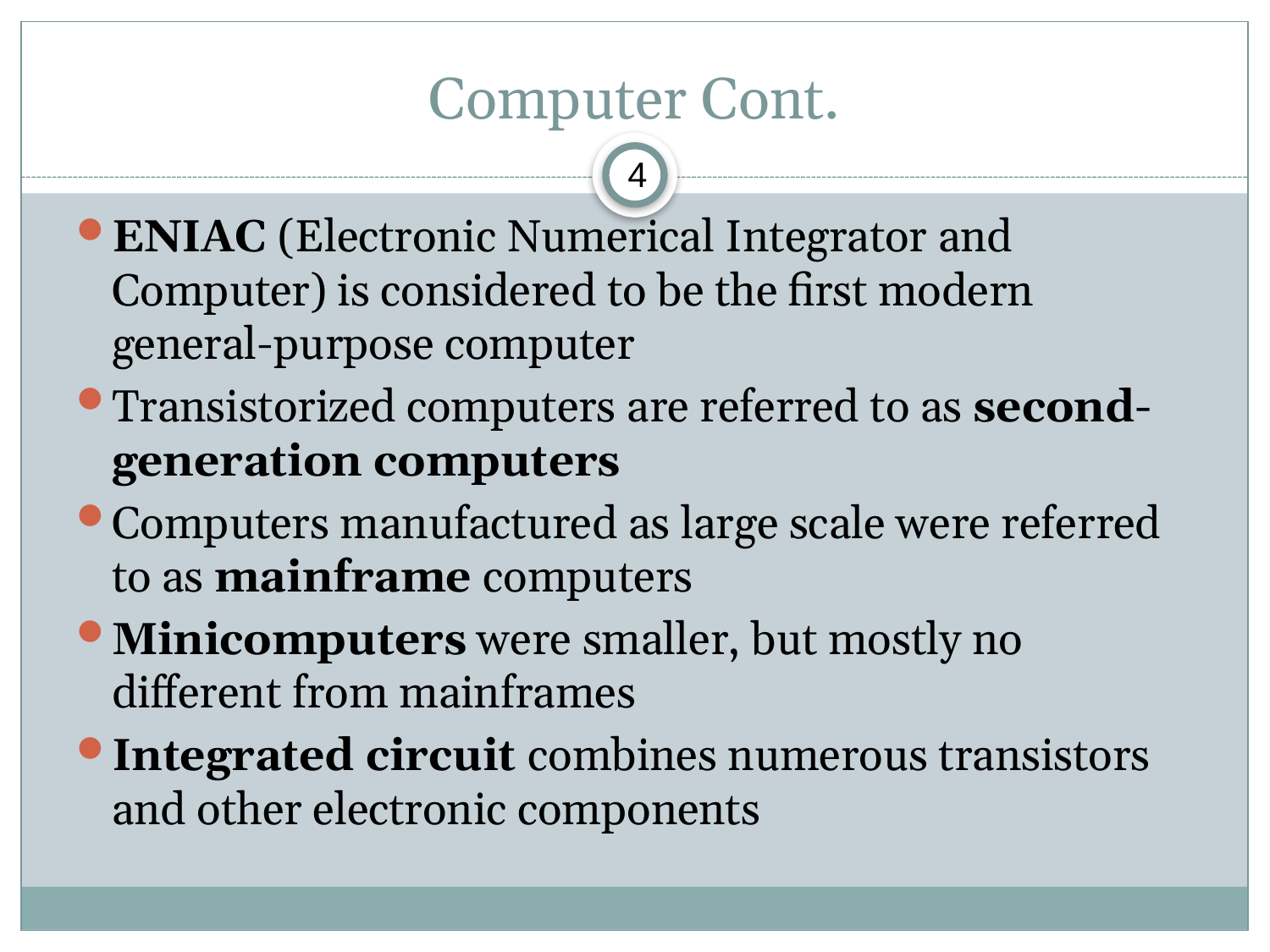

# Computer Cont.
4
ENIAC (Electronic Numerical Integrator and Computer) is considered to be the first modern general-purpose computer
Transistorized computers are referred to as second-generation computers
Computers manufactured as large scale were referred to as mainframe computers
Minicomputers were smaller, but mostly no different from mainframes
Integrated circuit combines numerous transistors and other electronic components